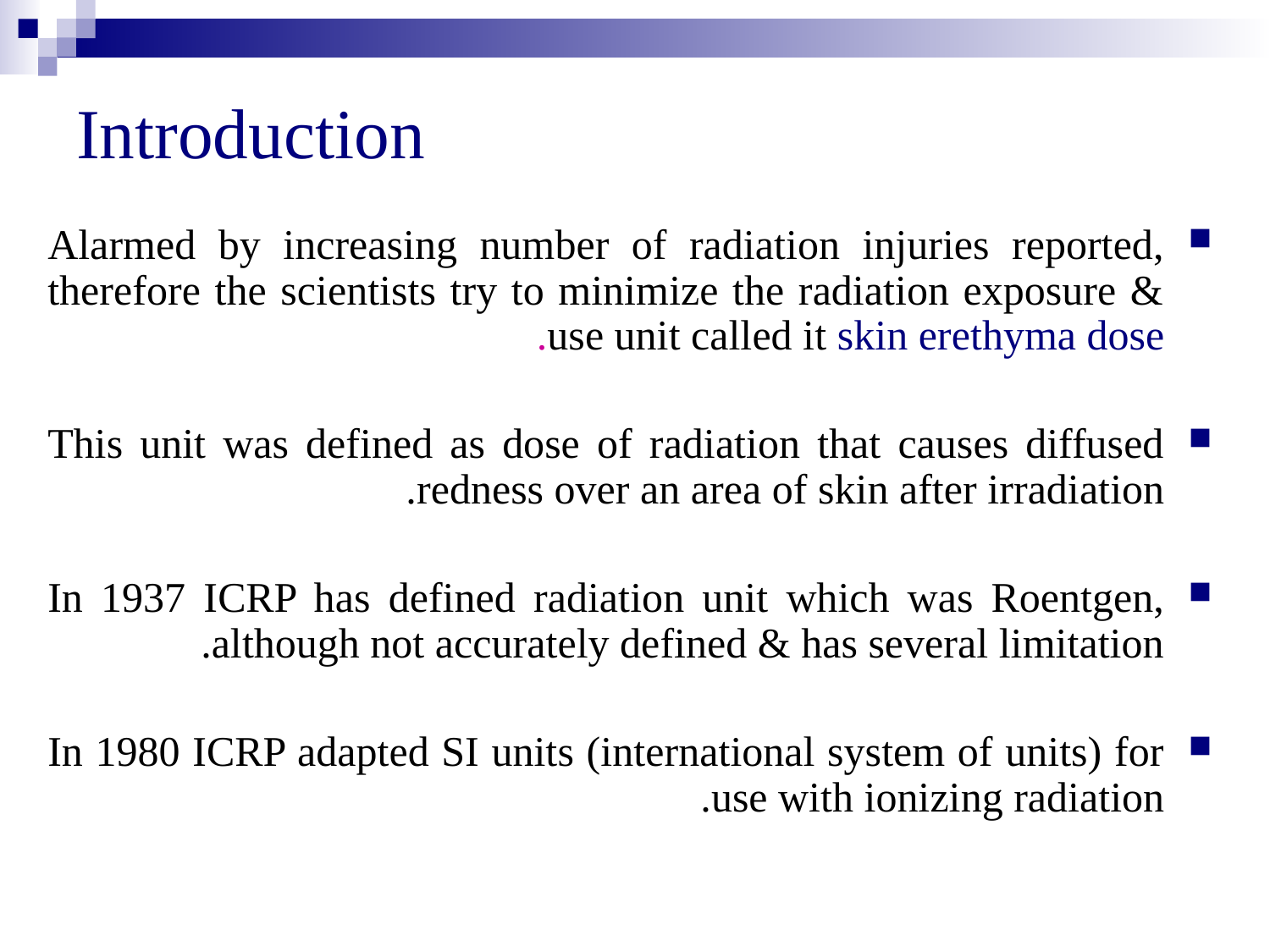

# Introduction
Alarmed by increasing number of radiation injuries reported, therefore the scientists try to minimize the radiation exposure & use unit called it skin erethyma dose.

This unit was defined as dose of radiation that causes diffused redness over an area of skin after irradiation.

In 1937 ICRP has defined radiation unit which was Roentgen, although not accurately defined & has several limitation.

In 1980 ICRP adapted SI units (international system of units) for use with ionizing radiation.